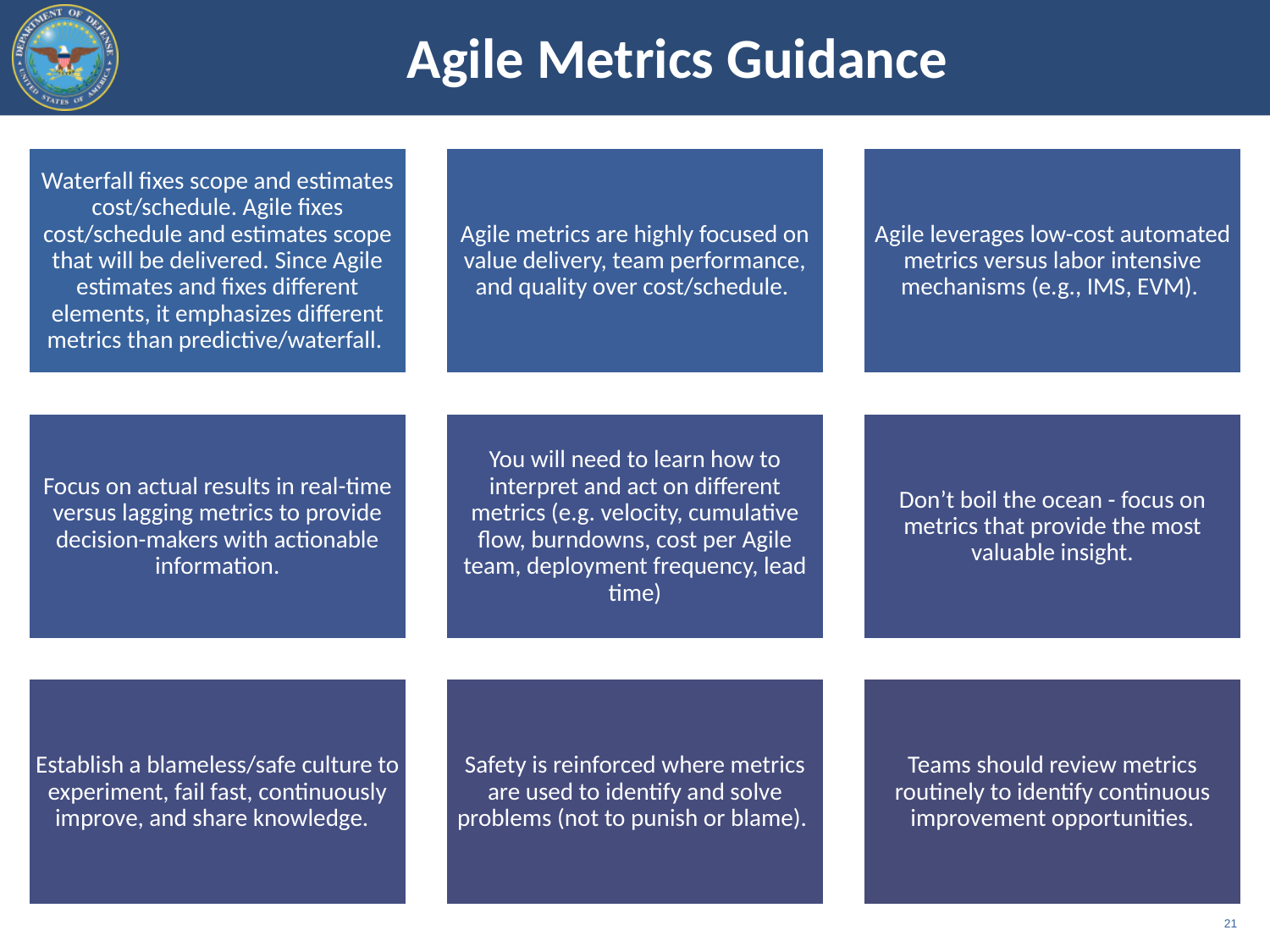

# Agile Metrics Guidance
Waterfall fixes scope and estimates cost/schedule. Agile fixes cost/schedule and estimates scope that will be delivered. Since Agile estimates and fixes different elements, it emphasizes different metrics than predictive/waterfall.
Agile metrics are highly focused on value delivery, team performance, and quality over cost/schedule.
Agile leverages low-cost automated metrics versus labor intensive mechanisms (e.g., IMS, EVM).
Focus on actual results in real-time versus lagging metrics to provide decision-makers with actionable information.
You will need to learn how to interpret and act on different metrics (e.g. velocity, cumulative flow, burndowns, cost per Agile team, deployment frequency, lead time)
Don’t boil the ocean - focus on metrics that provide the most valuable insight.
Establish a blameless/safe culture to experiment, fail fast, continuously improve, and share knowledge.
Safety is reinforced where metrics are used to identify and solve problems (not to punish or blame).
Teams should review metrics routinely to identify continuous improvement opportunities.
21